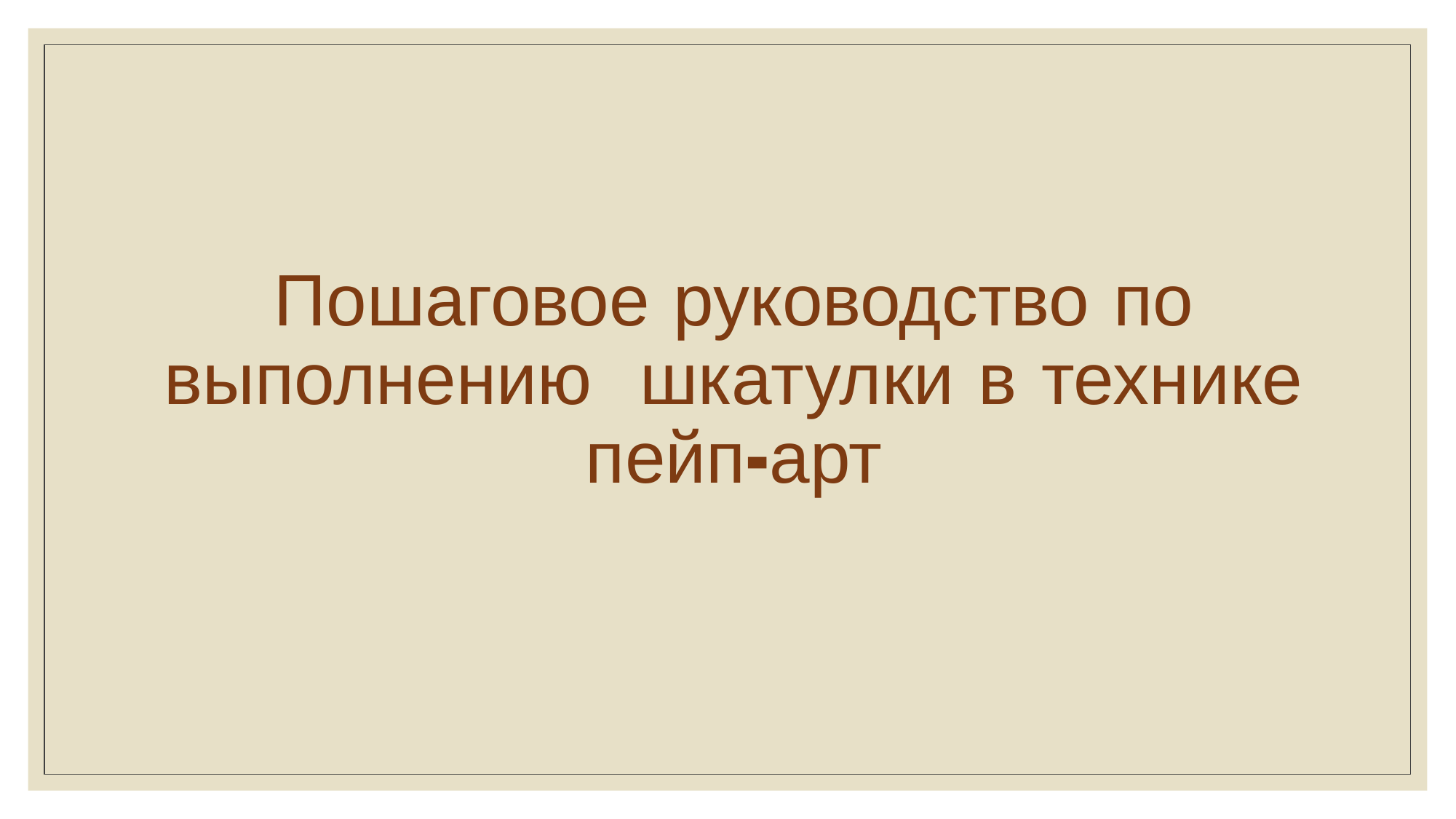

# Пошаговое руководство по выполнению  шкатулки в технике пейп-арт